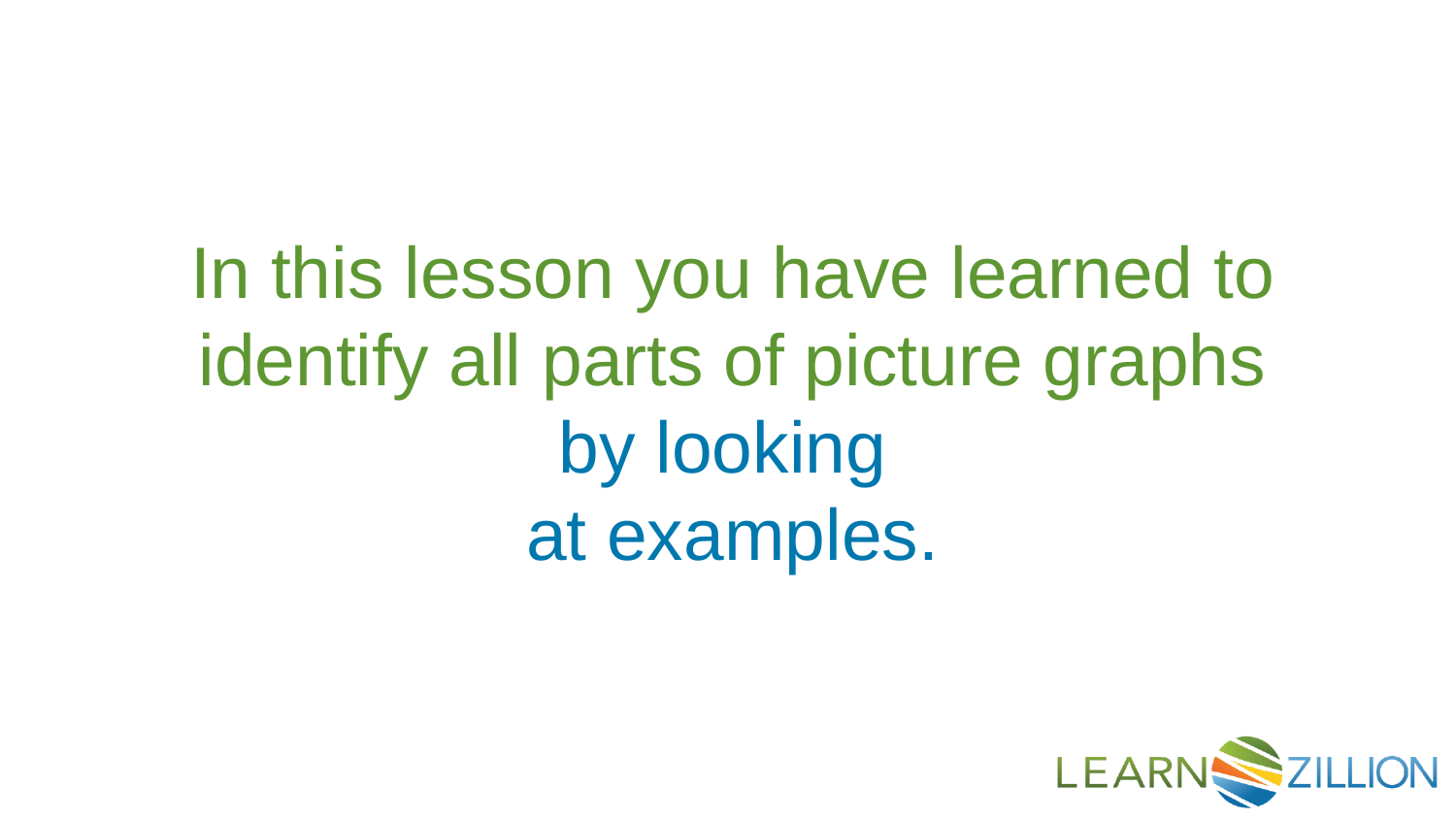

In this lesson you have learned to identify all parts of picture graphs by looking
at examples.